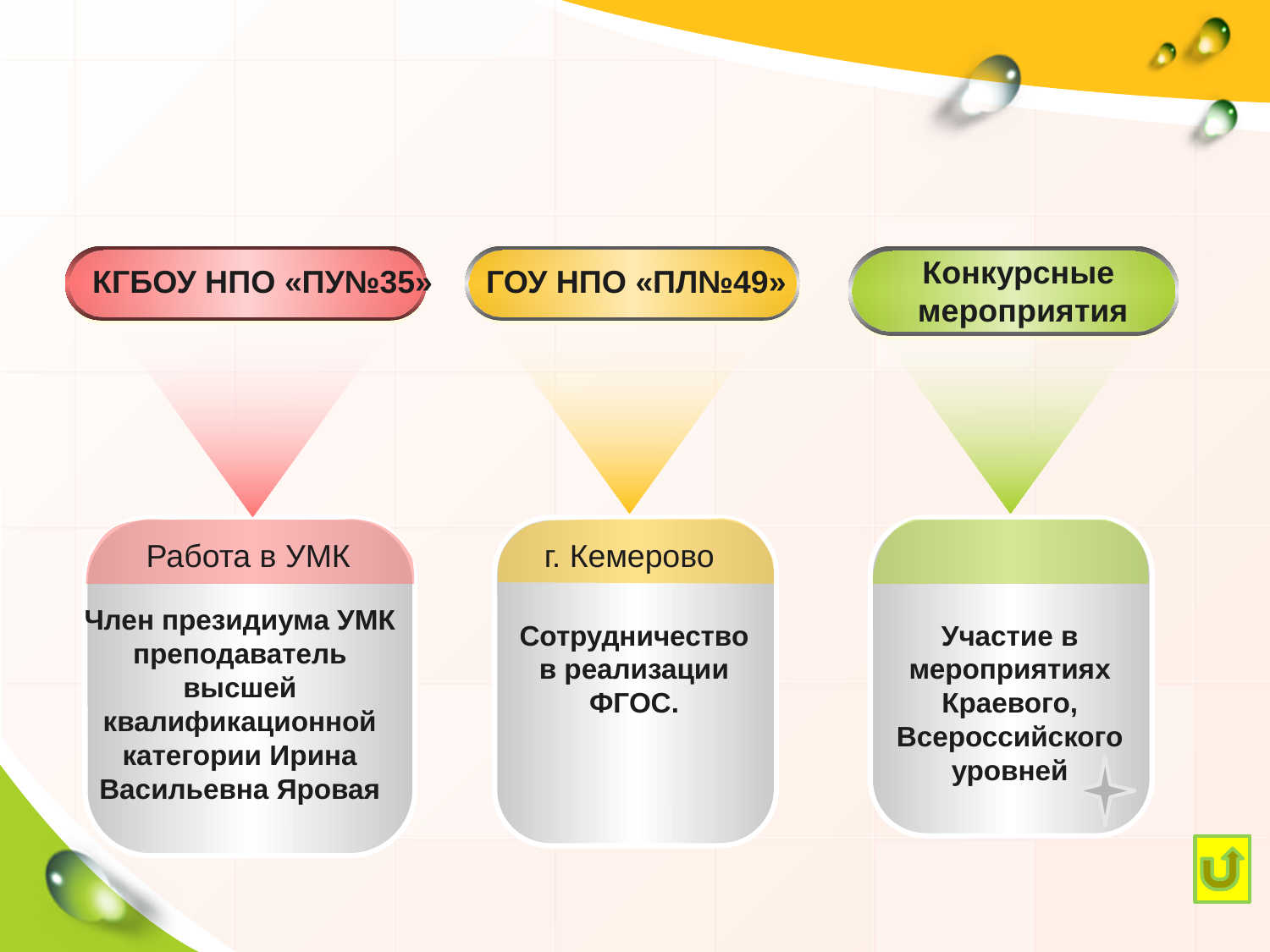

Конкурсные
 мероприятия
КГБОУ НПО «ПУ№35»
ГОУ НПО «ПЛ№49»

Работа в УМК
г. Кемерово

Член президиума УМК преподаватель высшей квалификационной категории Ирина Васильевна Яровая
Сотрудничество в реализации ФГОС.
Участие в мероприятиях Краевого, Всероссийского уровней